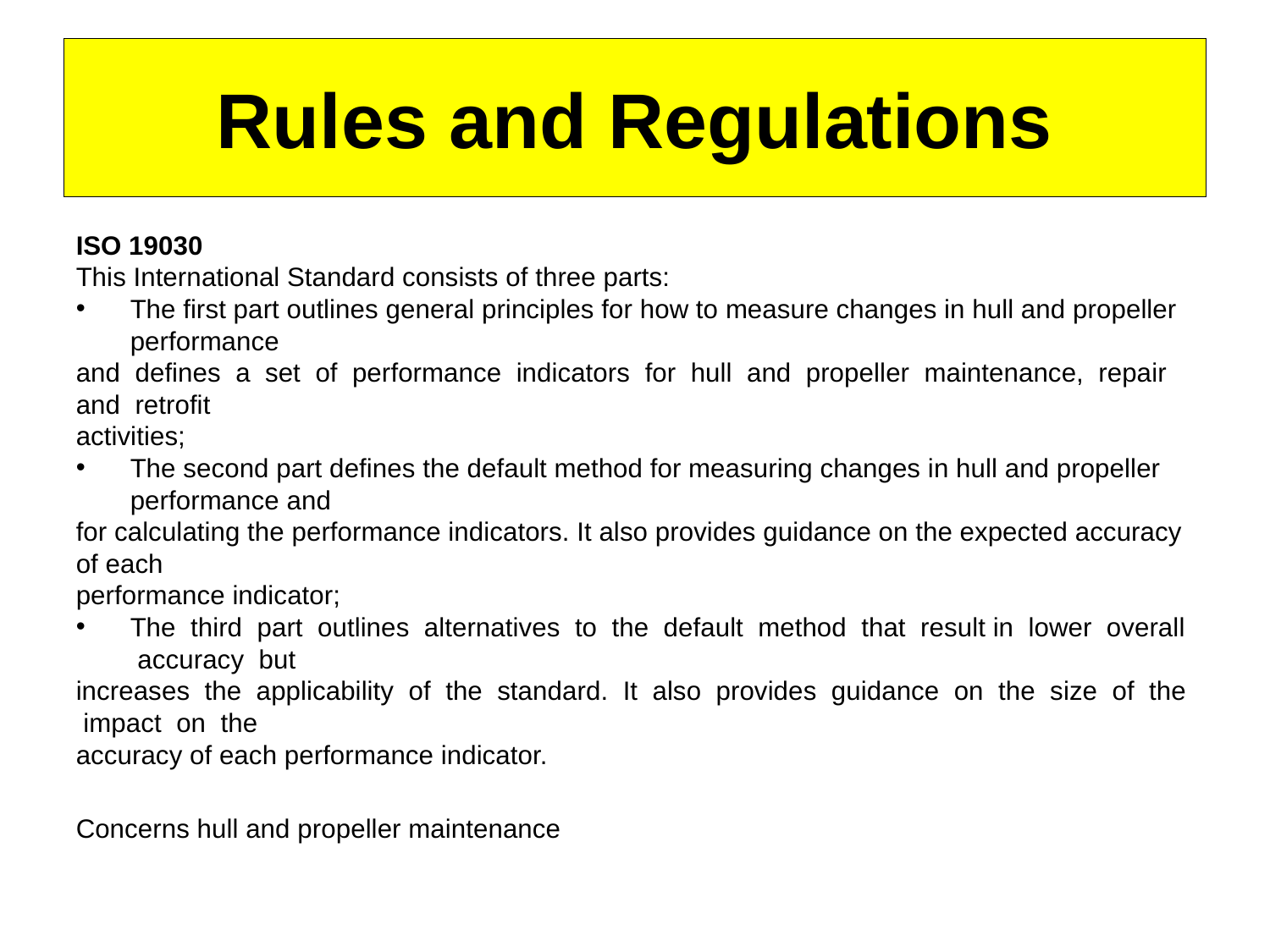

Rules and Regulations
ISO 19030
This International Standard consists of three parts:
The first part outlines general principles for how to measure changes in hull and propeller performance
and  defines  a  set  of  performance  indicators  for  hull  and  propeller  maintenance,  repair  and  retrofit
activities;
The second part defines the default method for measuring changes in hull and propeller performance and
for calculating the performance indicators. It also provides guidance on the expected accuracy of each
performance indicator;
The  third  part  outlines  alternatives  to  the  default  method  that  result in  lower  overall  accuracy  but
increases  the  applicability  of  the  standard.  It  also  provides  guidance  on  the  size  of  the  impact  on  the
accuracy of each performance indicator.

Concerns hull and propeller maintenance